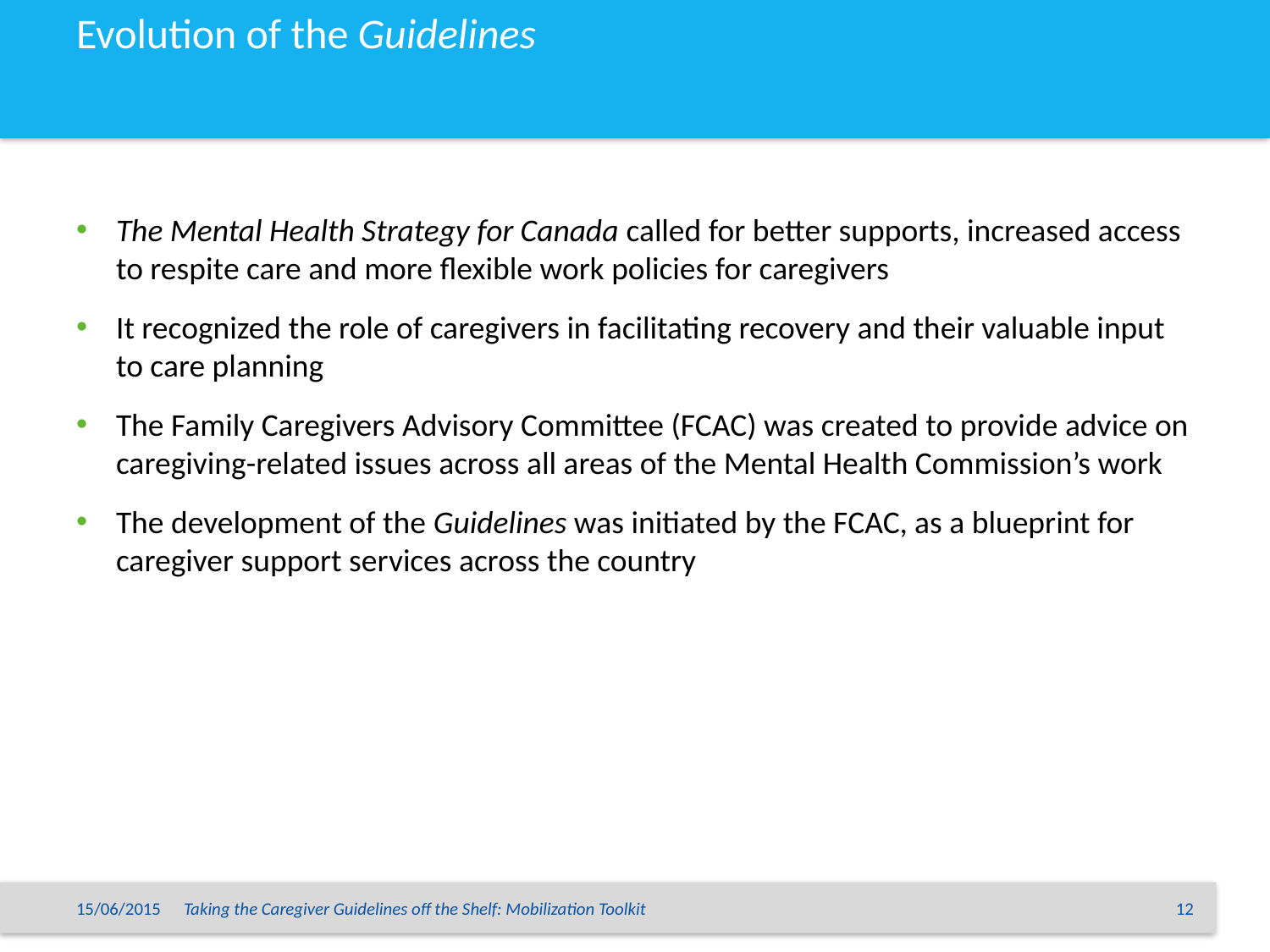

# Evolution of the Guidelines
The Mental Health Strategy for Canada called for better supports, increased access to respite care and more flexible work policies for caregivers
It recognized the role of caregivers in facilitating recovery and their valuable input to care planning
The Family Caregivers Advisory Committee (FCAC) was created to provide advice on caregiving-related issues across all areas of the Mental Health Commission’s work
The development of the Guidelines was initiated by the FCAC, as a blueprint for caregiver support services across the country
15/06/2015
Taking the Caregiver Guidelines off the Shelf: Mobilization Toolkit
12